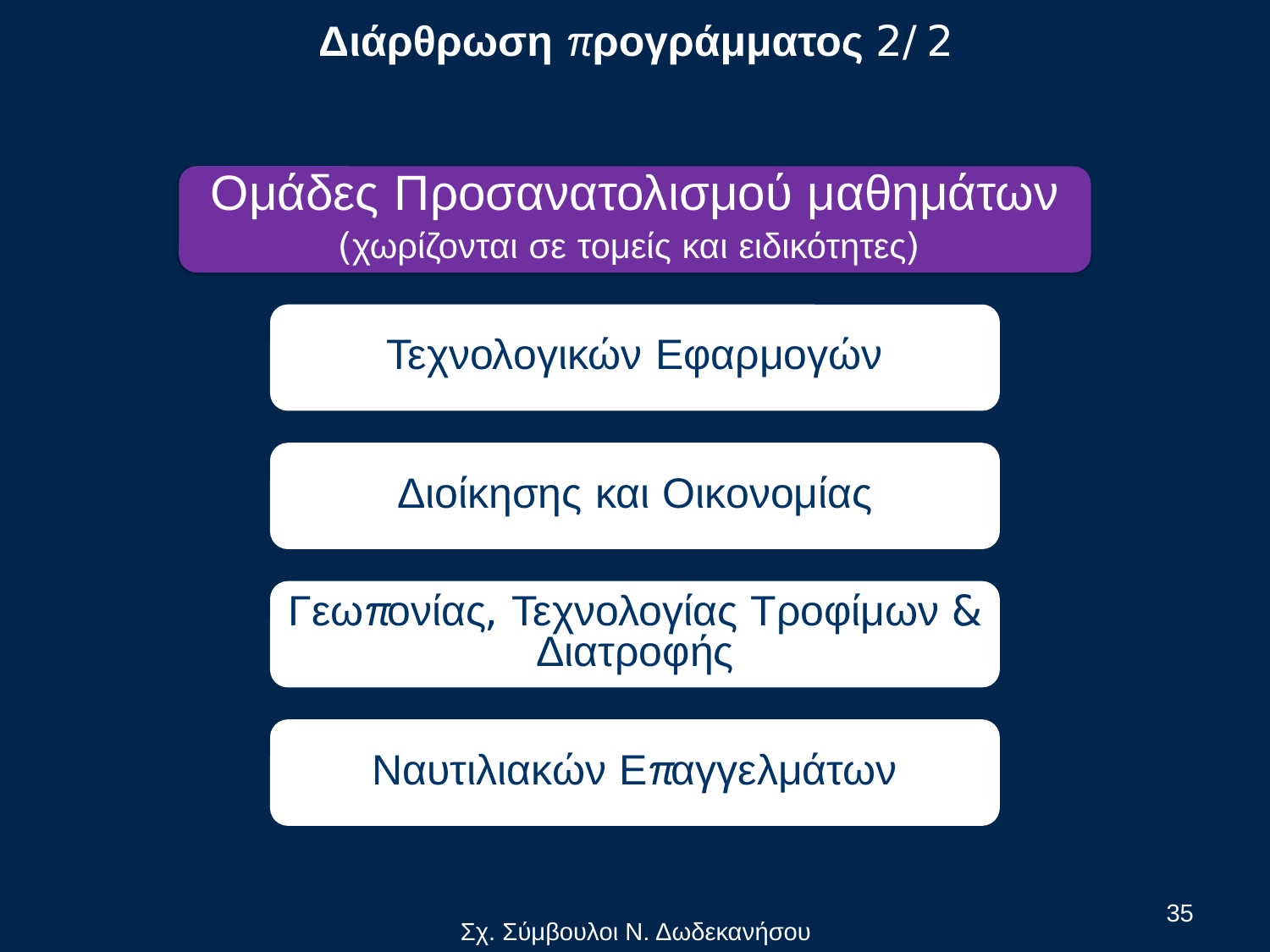

# Διάρθρωση προγράμματος 2/2
Ομάδες Προσανατολισμού μαθημάτων
(χωρίζονται σε τομείς και ειδικότητες)
Τεχνολογικών Εφαρμογών
Ναυτιλιακών Επαγγελμάτων
Διοίκησης και Οικονομίας
Γεωπονίας, Τεχνολογίας Τροφίμων & Διατροφής
35
Σχ. Σύμβουλοι Ν. Δωδεκανήσου